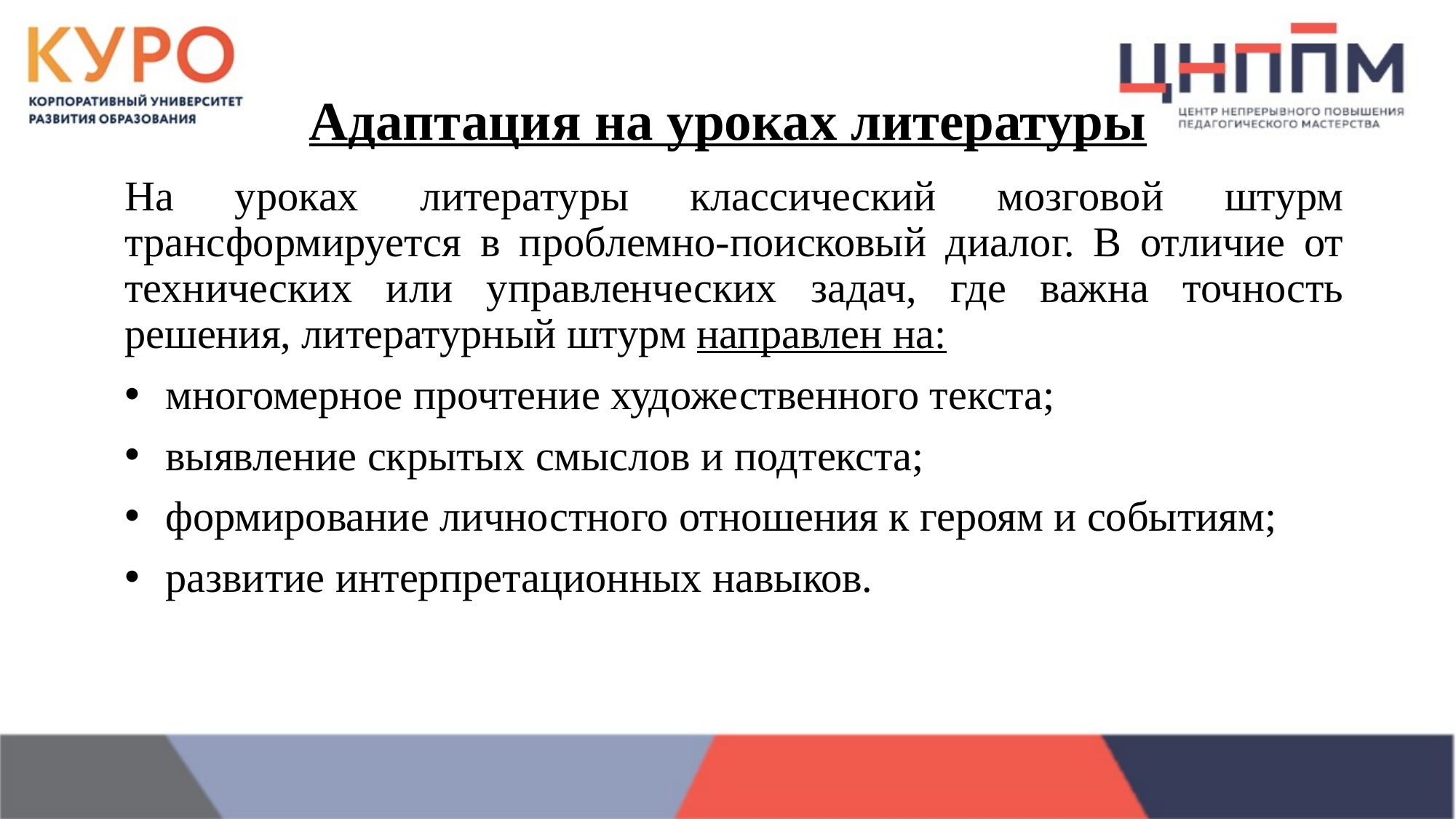

# Адаптация на уроках литературы
На уроках литературы классический мозговой штурм трансформируется в проблемно-поисковый диалог. В отличие от технических или управленческих задач, где важна точность решения, литературный штурм направлен на:
многомерное прочтение художественного текста;
выявление скрытых смыслов и подтекста;
формирование личностного отношения к героям и событиям;
развитие интерпретационных навыков.